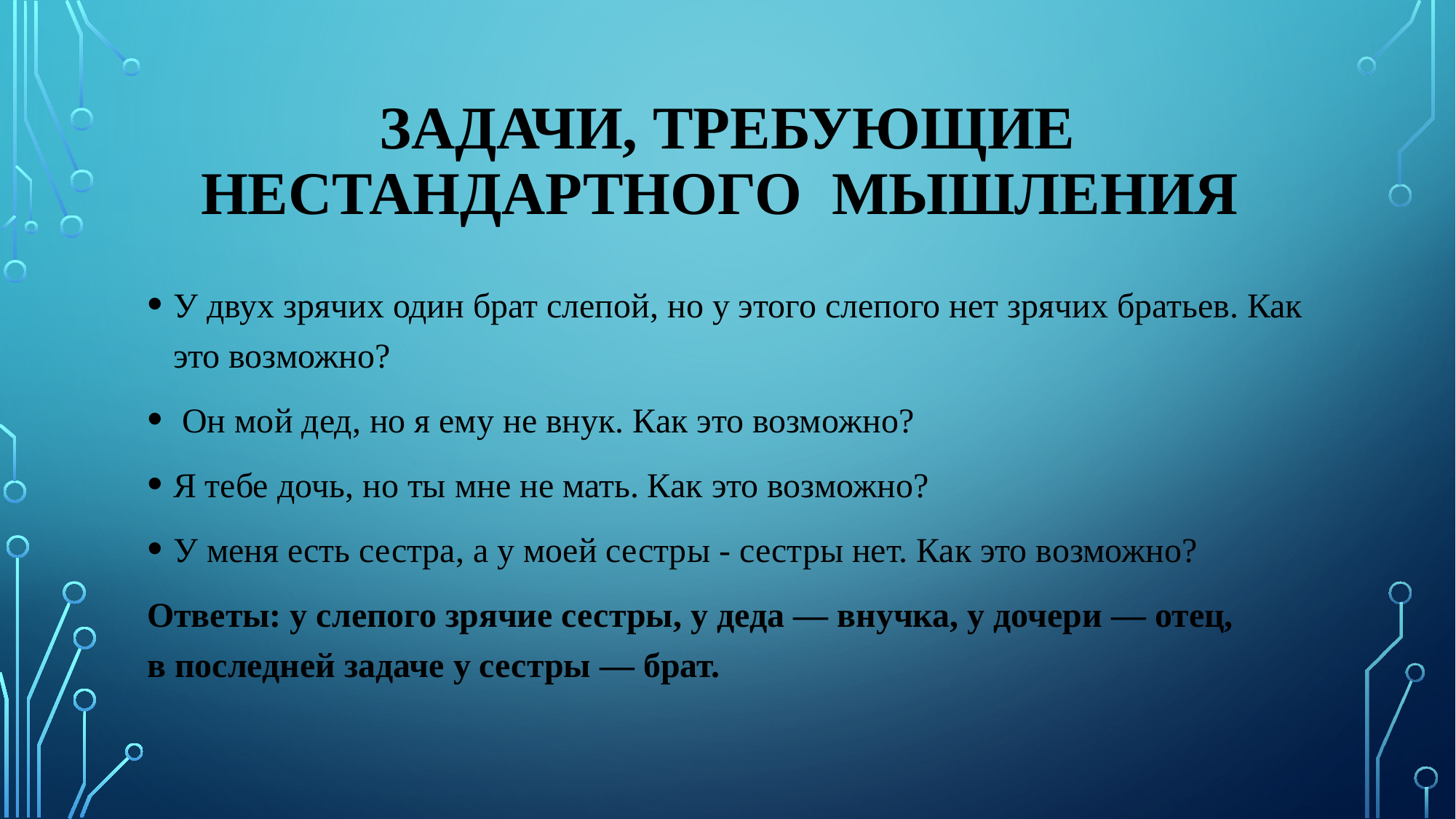

# Задачи, требующие нестандартного  мышления
У двух зрячих один брат слепой, но у этого слепого нет зрячих братьев. Как это возможно?
 Он мой дед, но я ему не внук. Как это возможно?
Я тебе дочь, но ты мне не мать. Как это возможно?
У меня есть сестра, а у моей сестры - сестры нет. Как это возможно?
Ответы: у слепого зрячие сестры, у деда — внучка, у дочери — отец, в последней задаче у сестры — брат.